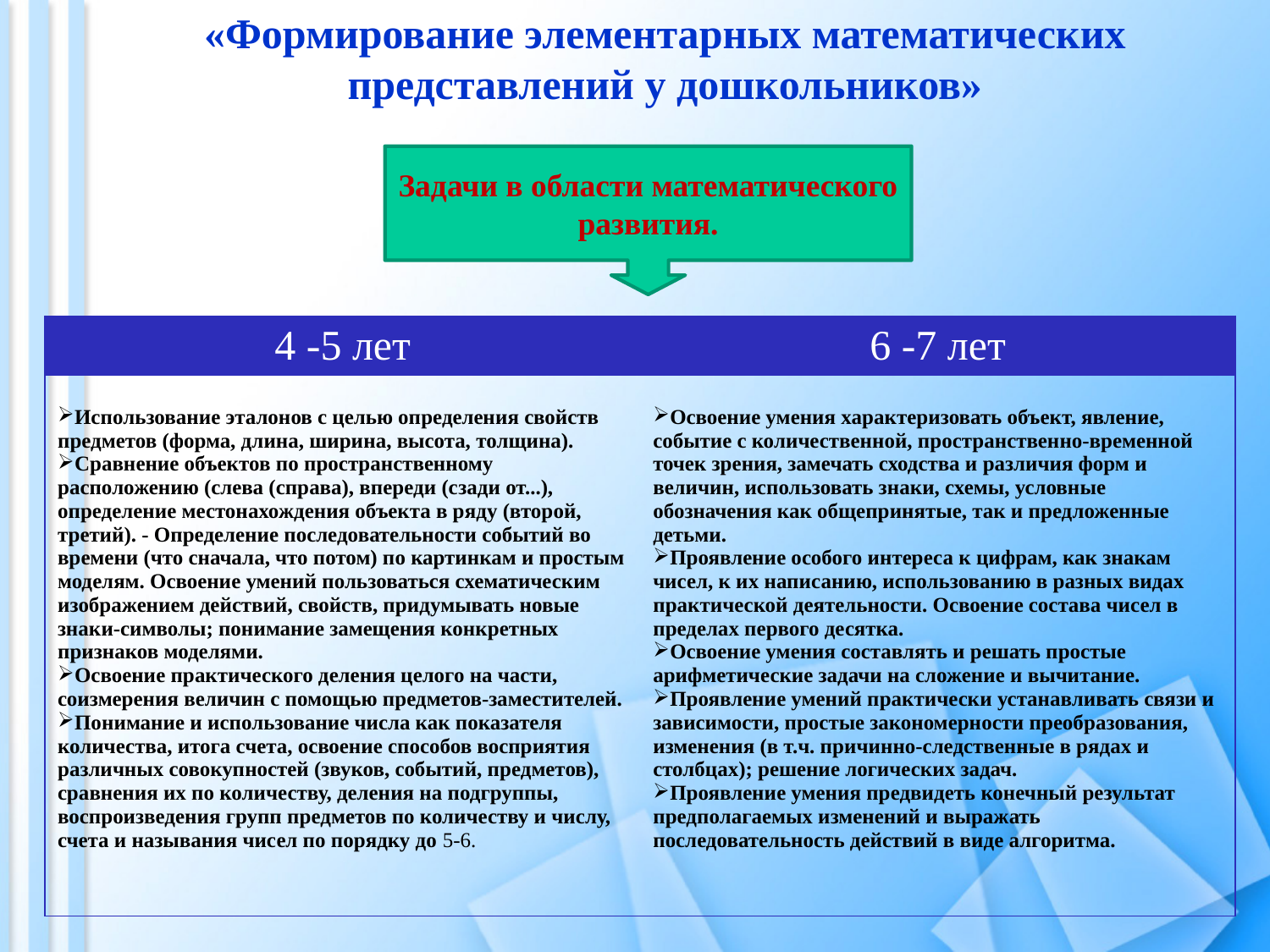

«Формирование элементарных математических представлений у дошкольников»
Задачи в области математического развития.
| 4 -5 лет | 6 -7 лет |
| --- | --- |
| Использование эталонов с целью определения свойств предметов (форма, длина, ширина, высота, толщина). Сравнение объектов по пространственному расположению (слева (справа), впереди (сзади от...), определение местонахождения объекта в ряду (второй, третий). - Определение последовательности событий во времени (что сначала, что потом) по картинкам и простым моделям. Освоение умений пользоваться схематическим изображением действий, свойств, придумывать новые знаки-символы; понимание замещения конкретных признаков моделями. Освоение практического деления целого на части, соизмерения величин с помощью предметов-заместителей. Понимание и использование числа как показателя количества, итога счета, освоение способов восприятия различных совокупностей (звуков, событий, предметов), сравнения их по количеству, деления на подгруппы, воспроизведения групп предметов по количеству и числу, счета и называния чисел по порядку до 5-6. | Освоение умения характеризовать объект, явление, событие с количественной, пространственно-временной точек зрения, замечать сходства и различия форм и величин, использовать знаки, схемы, условные обозначения как общепринятые, так и предложенные детьми. Проявление особого интереса к цифрам, как знакам чисел, к их написанию, использованию в разных видах практической деятельности. Освоение состава чисел в пределах первого десятка. Освоение умения составлять и решать простые арифметические задачи на сложение и вычитание. Проявление умений практически устанавливать связи и зависимости, простые закономерности преобразования, изменения (в т.ч. причинно-следственные в рядах и столбцах); решение логических задач. Проявление умения предвидеть конечный результат предполагаемых изменений и выражать последовательность действий в виде алгоритма. |